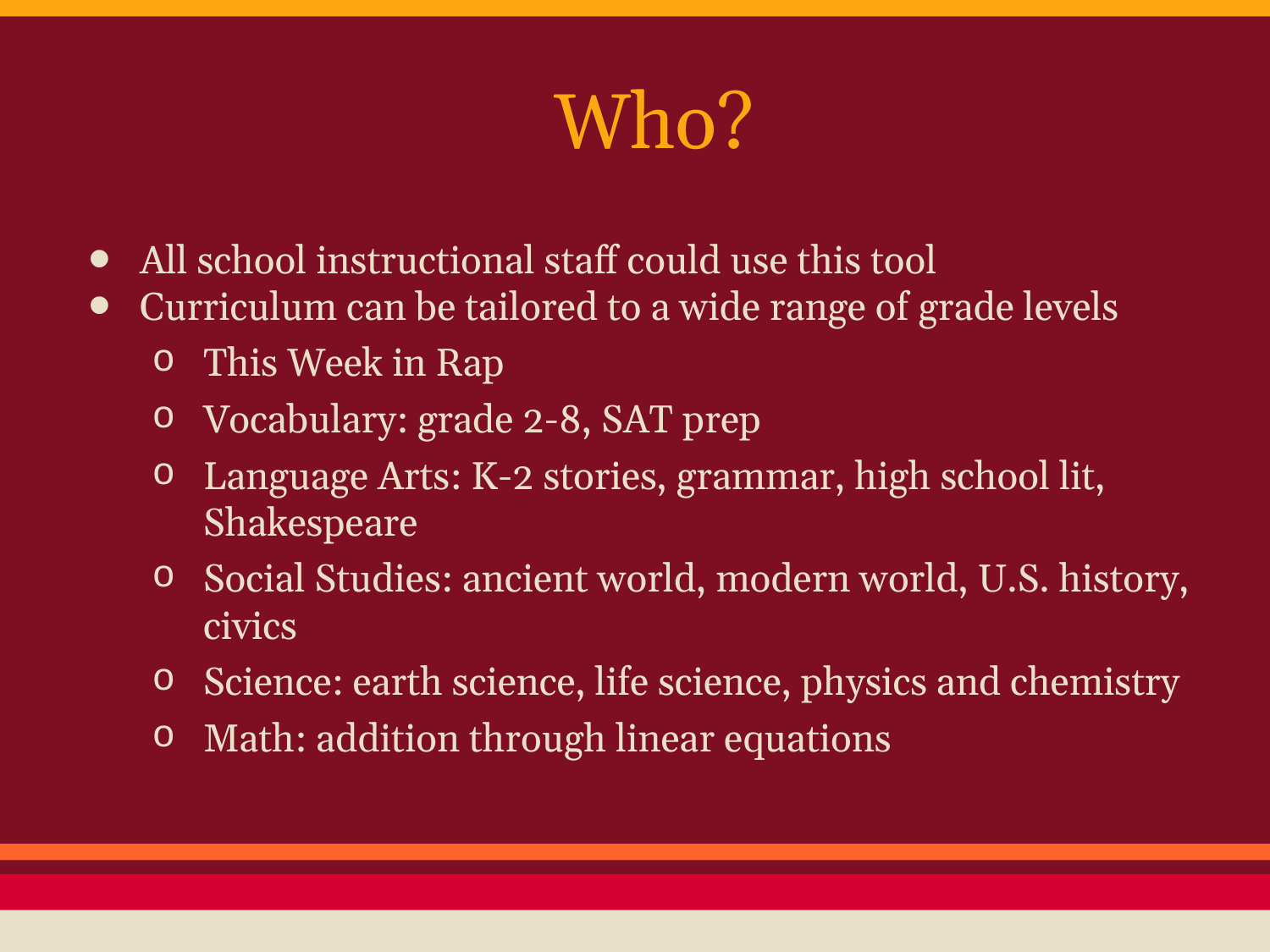

# Who?
All school instructional staff could use this tool
Curriculum can be tailored to a wide range of grade levels
This Week in Rap
Vocabulary: grade 2-8, SAT prep
Language Arts: K-2 stories, grammar, high school lit, Shakespeare
Social Studies: ancient world, modern world, U.S. history, civics
Science: earth science, life science, physics and chemistry
Math: addition through linear equations